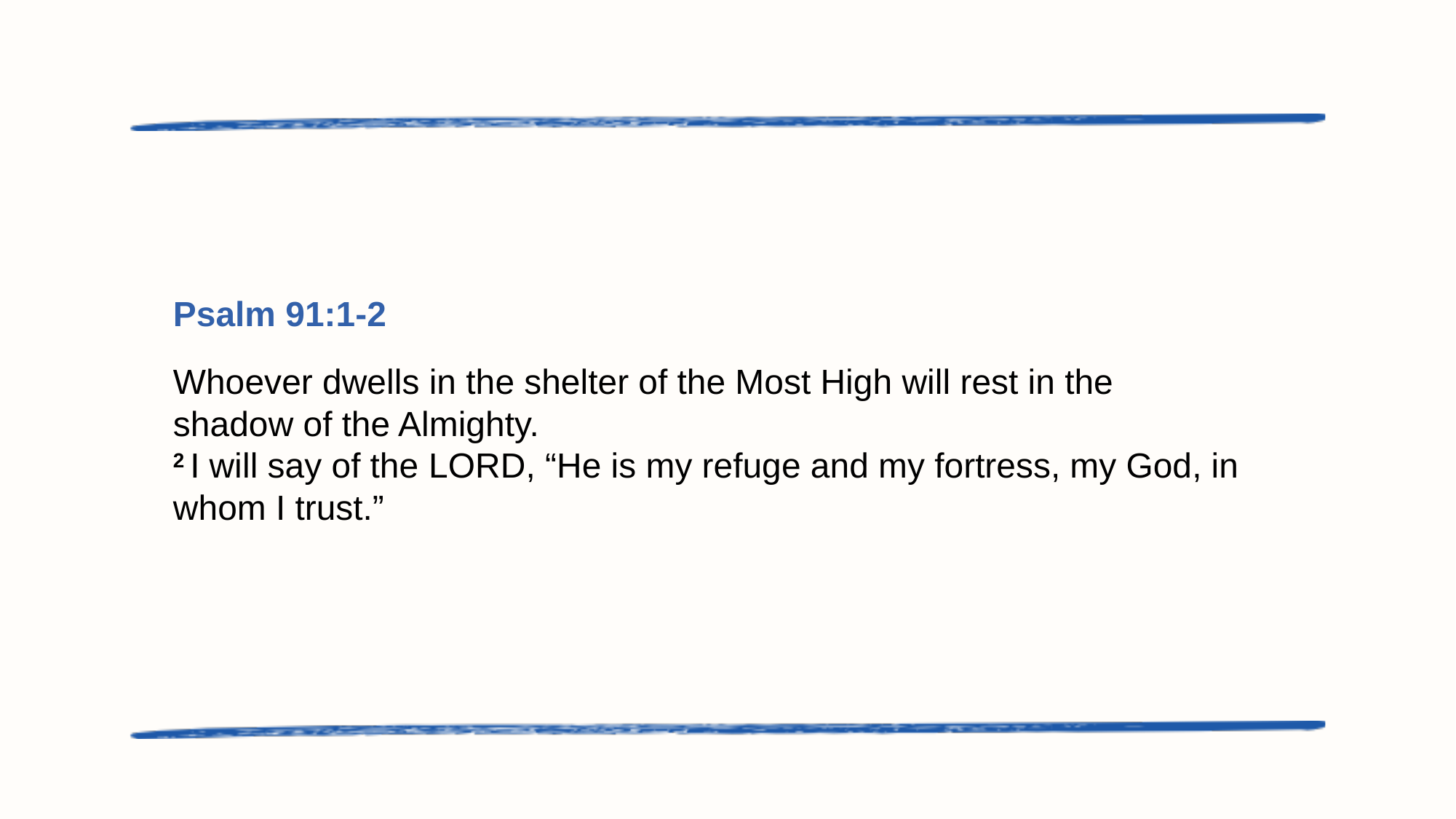

Psalm 91:1-2
Whoever dwells in the shelter of the Most High will rest in the shadow of the Almighty.
2 I will say of the Lord, “He is my refuge and my fortress, my God, in whom I trust.”